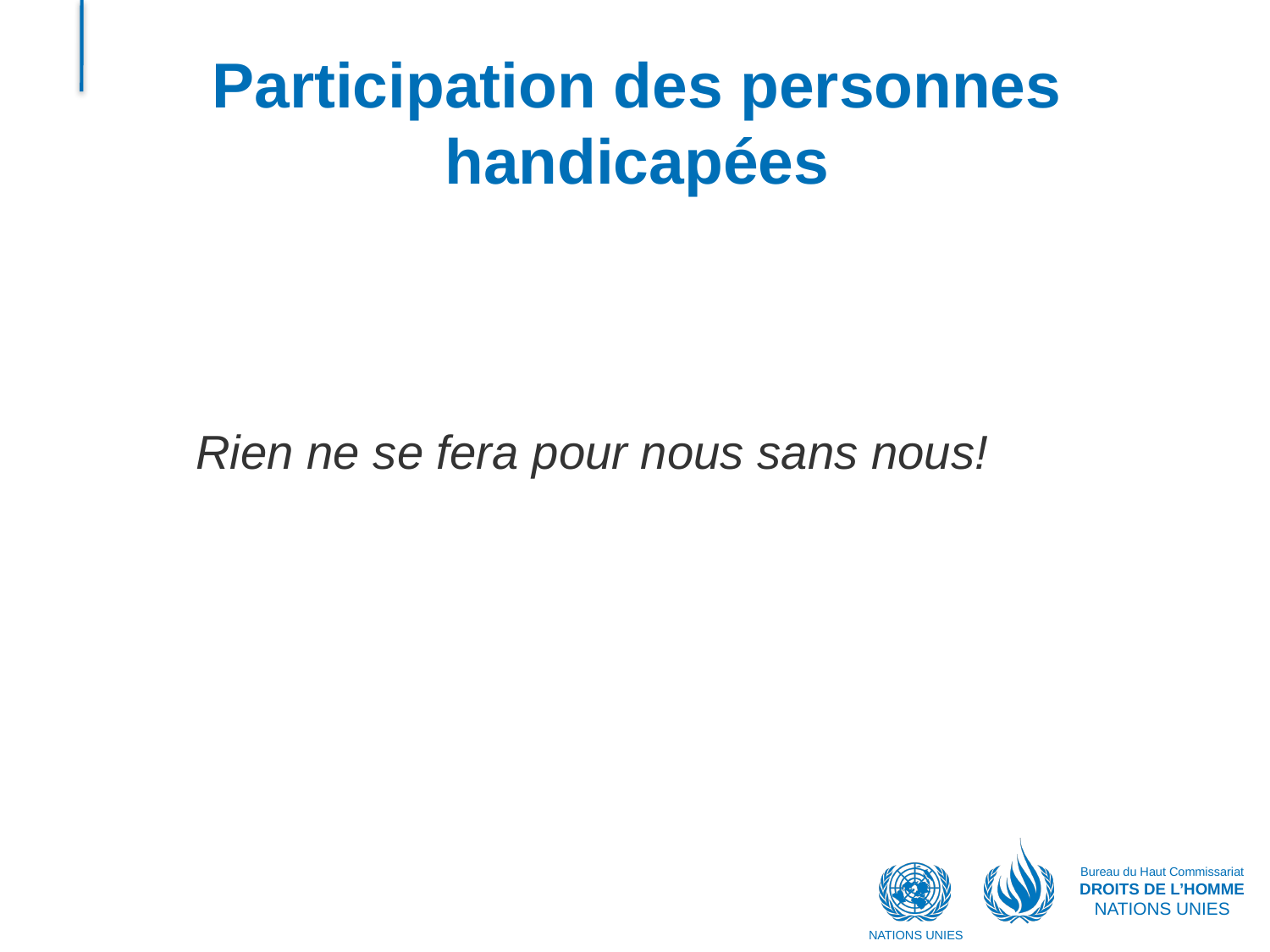

# Participation des personnes handicapées

Rien ne se fera pour nous sans nous!
Bureau du Haut Commissariat
DROITS DE L’HOMME
NATIONS UNIES
NATIONS UNIES